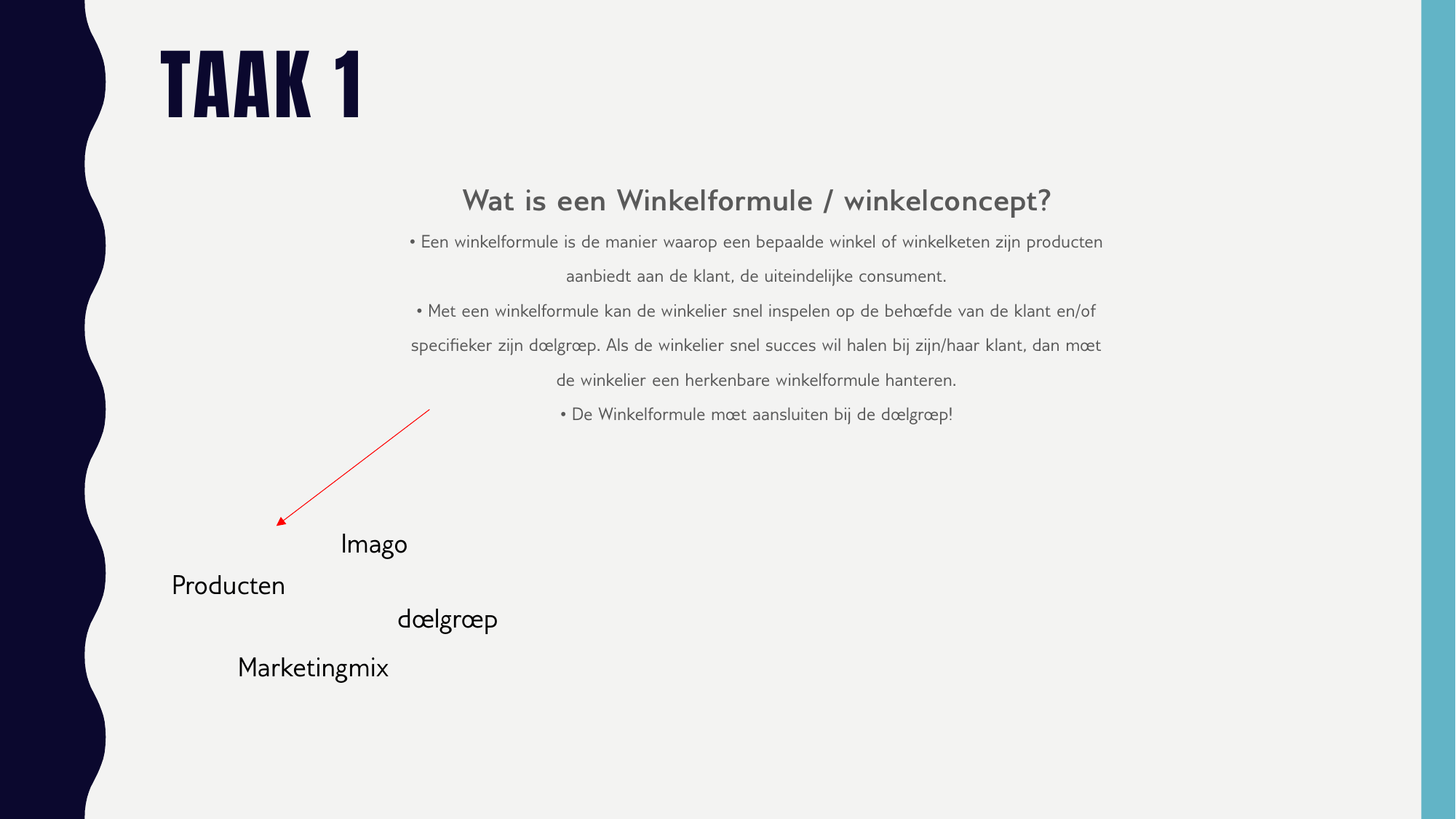

# Taak 1
Wat is een Winkelformule / winkelconcept?
• Een winkelformule is de manier waarop een bepaalde winkel of winkelketen zijn producten
aanbiedt aan de klant, de uiteindelijke consument.
• Met een winkelformule kan de winkelier snel inspelen op de behoefde van de klant en/of
specifieker zijn doelgroep. Als de winkelier snel succes wil halen bij zijn/haar klant, dan moet
de winkelier een herkenbare winkelformule hanteren.
• De Winkelformule moet aansluiten bij de doelgroep!

Imago
Producten
doelgroep
Marketingmix